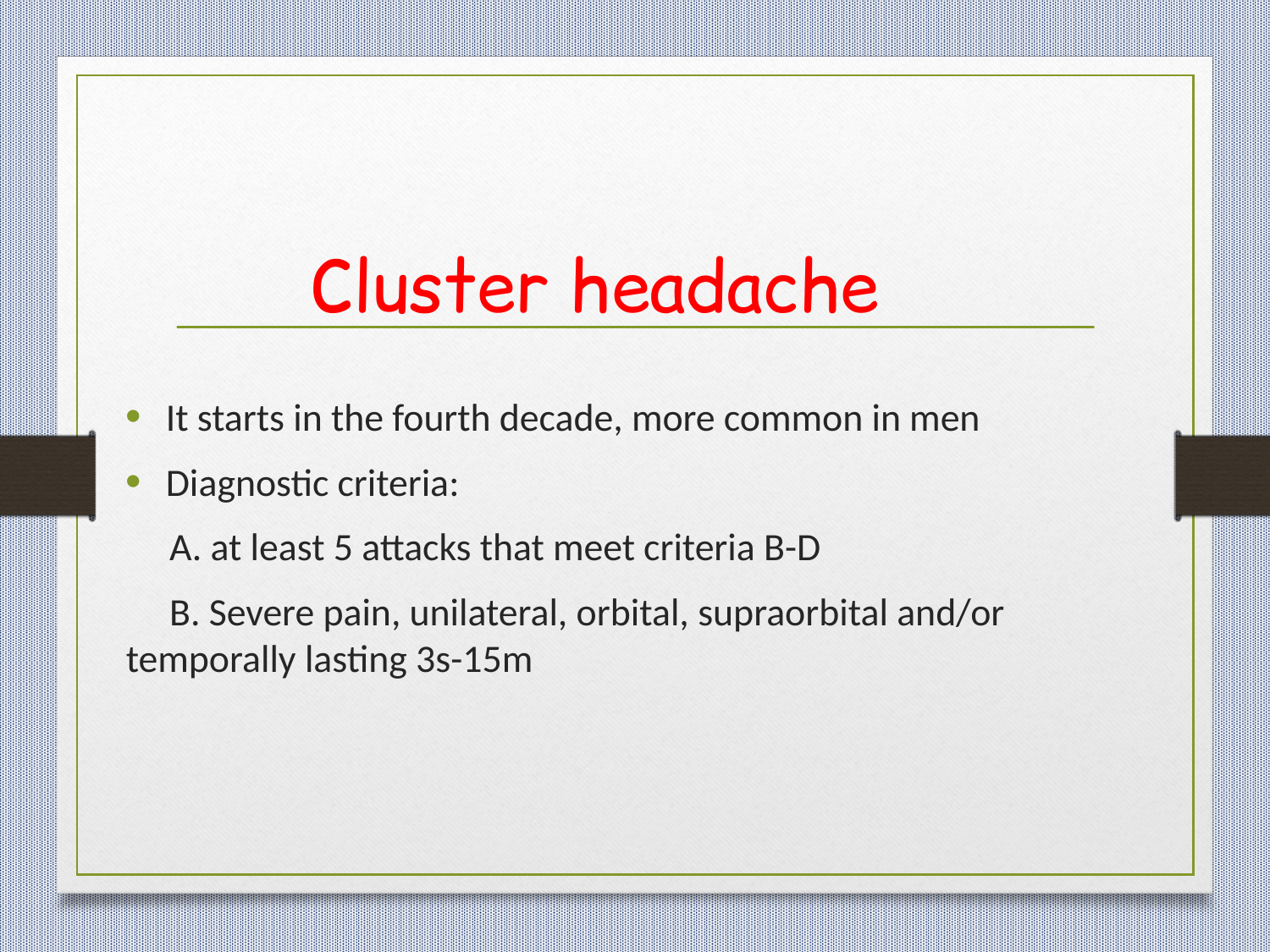

# Cluster headache
It starts in the fourth decade, more common in men
Diagnostic criteria:
     A. at least 5 attacks that meet criteria B-D
     B. Severe pain, unilateral, orbital, supraorbital and/or temporally lasting 3s-15m